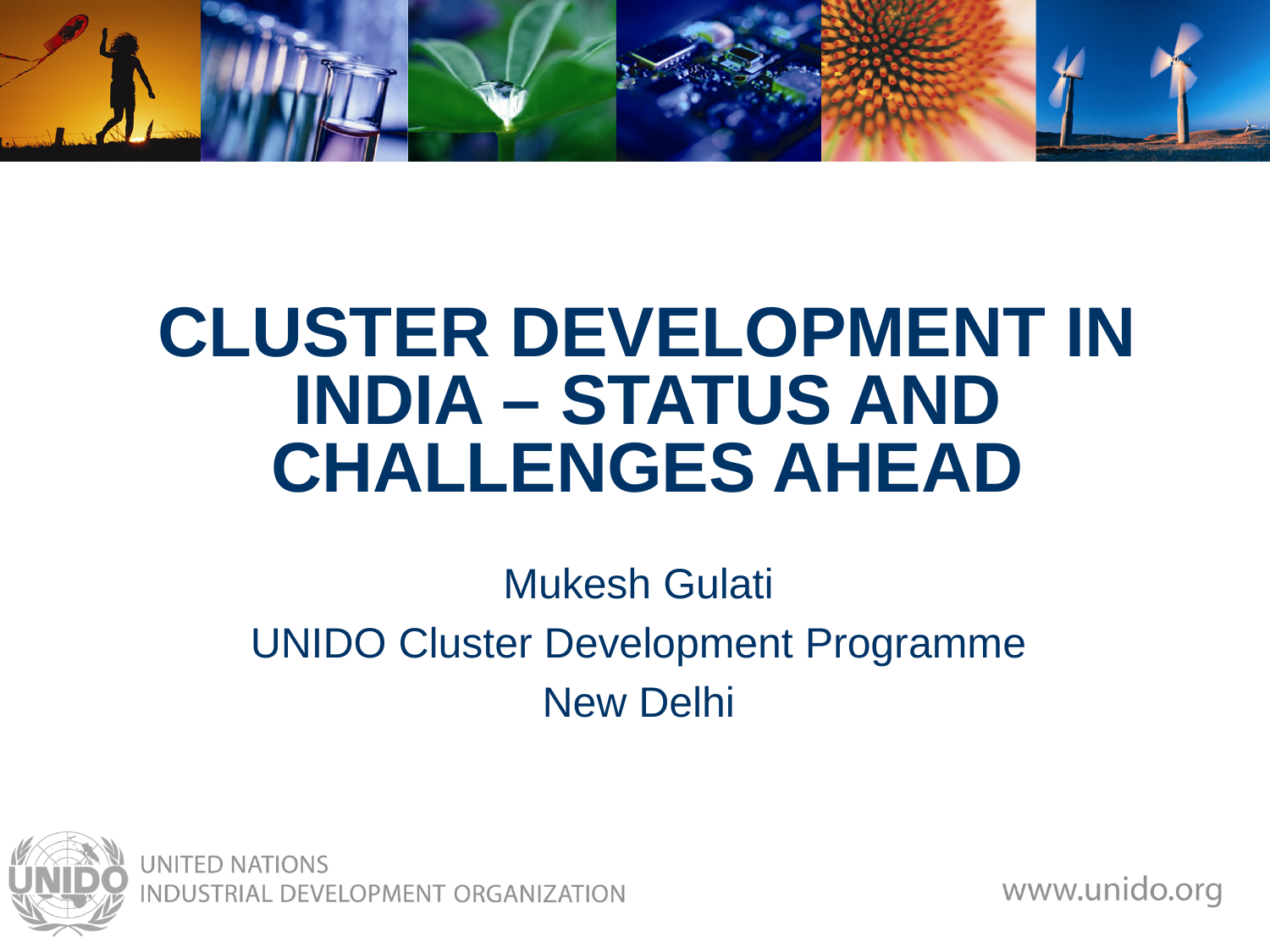

# CLUSTER DEVELOPMENT IN INDIA – STATUS AND CHALLENGES AHEAD
Mukesh Gulati
UNIDO Cluster Development Programme
New Delhi